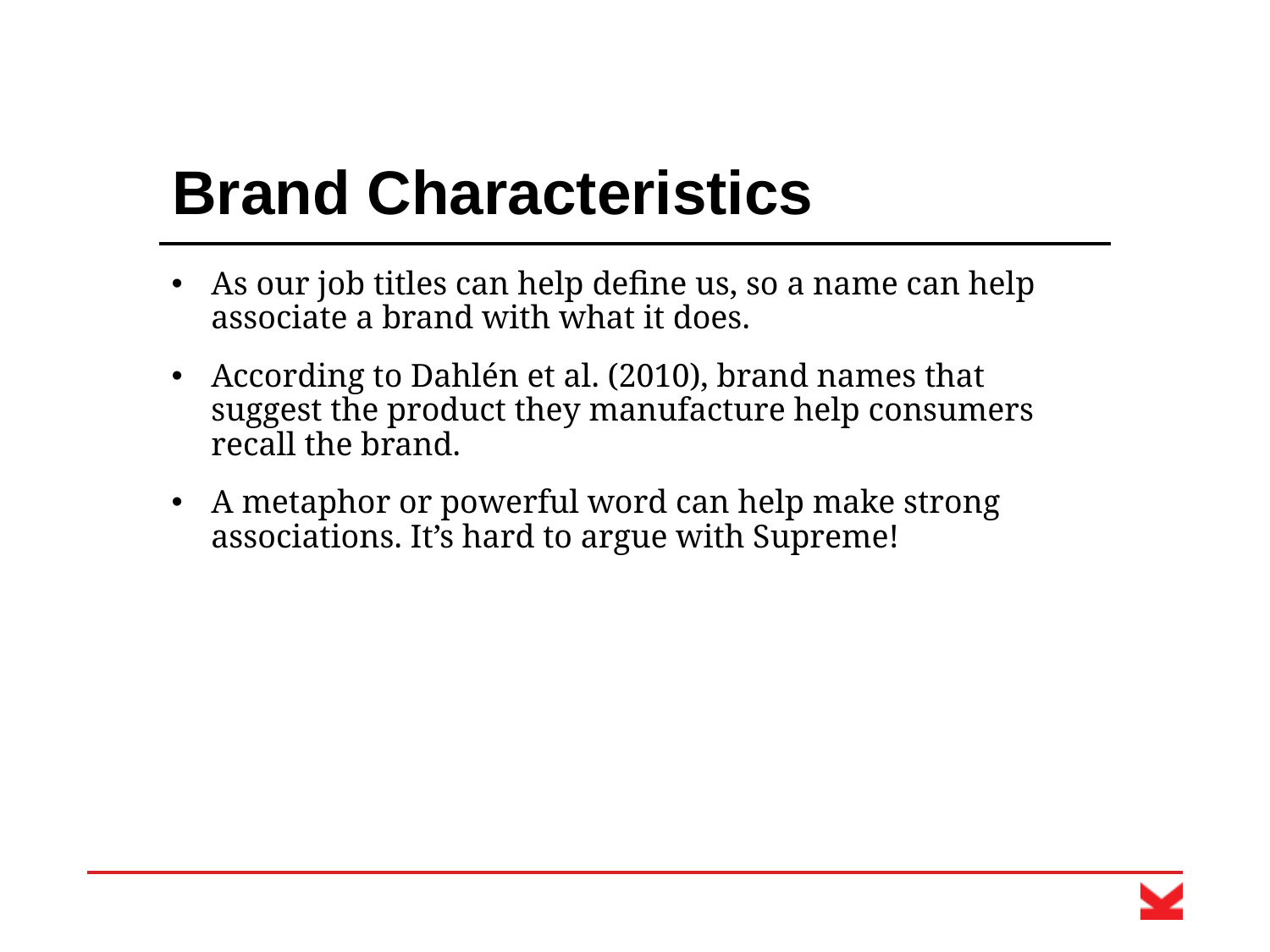

# Brand Characteristics
As our job titles can help define us, so a name can help associate a brand with what it does.
According to Dahlén et al. (2010), brand names that suggest the product they manufacture help consumers recall the brand.
A metaphor or powerful word can help make strong associations. It’s hard to argue with Supreme!